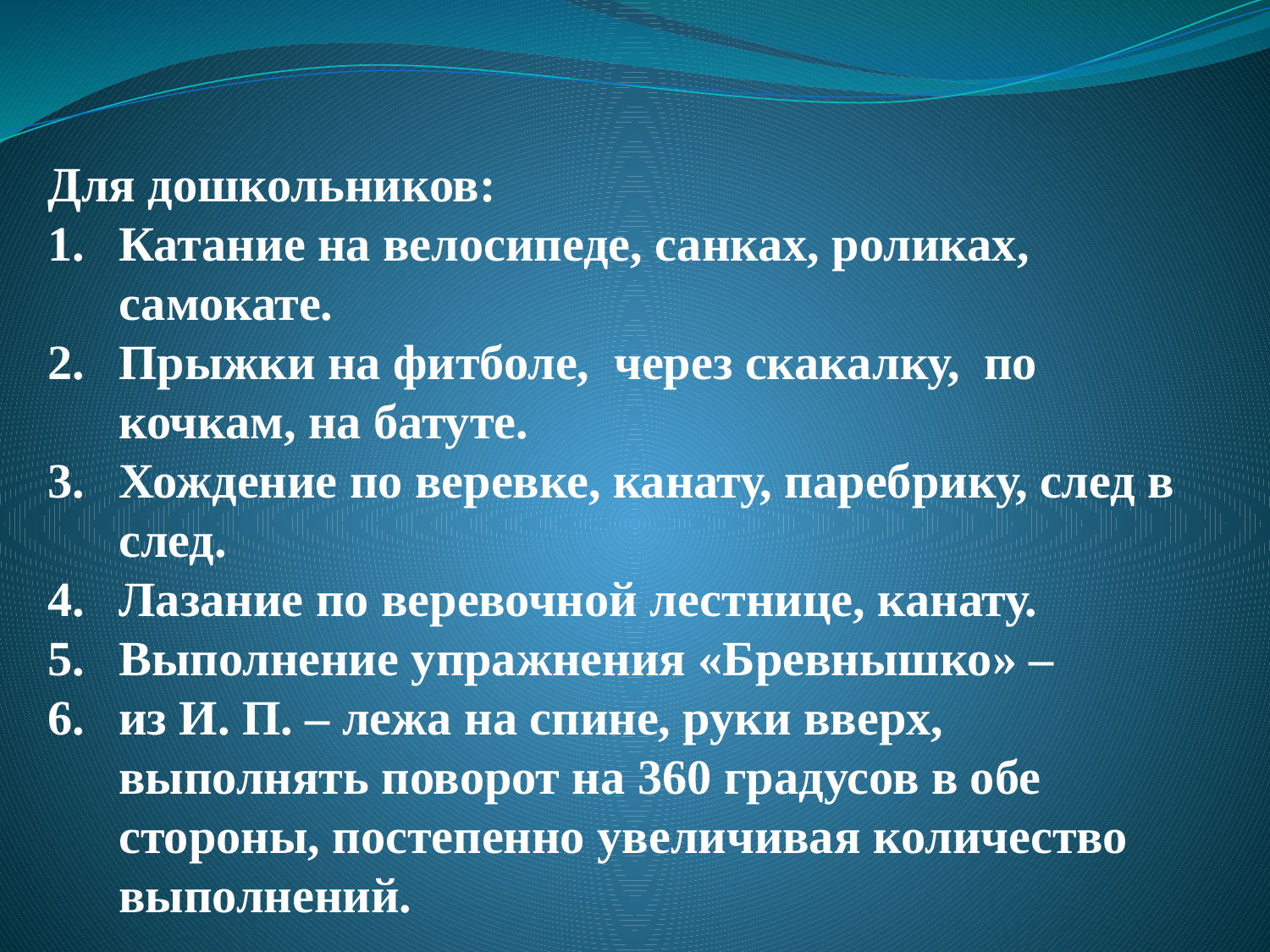

Для дошкольников:
Катание на велосипеде, санках, роликах, самокате.
Прыжки на фитболе,  через скакалку,  по кочкам, на батуте.
Хождение по веревке, канату, паребрику, след в след.
Лазание по веревочной лестнице, канату.
Выполнение упражнения «Бревнышко» –
из И. П. – лежа на спине, руки вверх, выполнять поворот на 360 градусов в обе стороны, постепенно увеличивая количество выполнений.